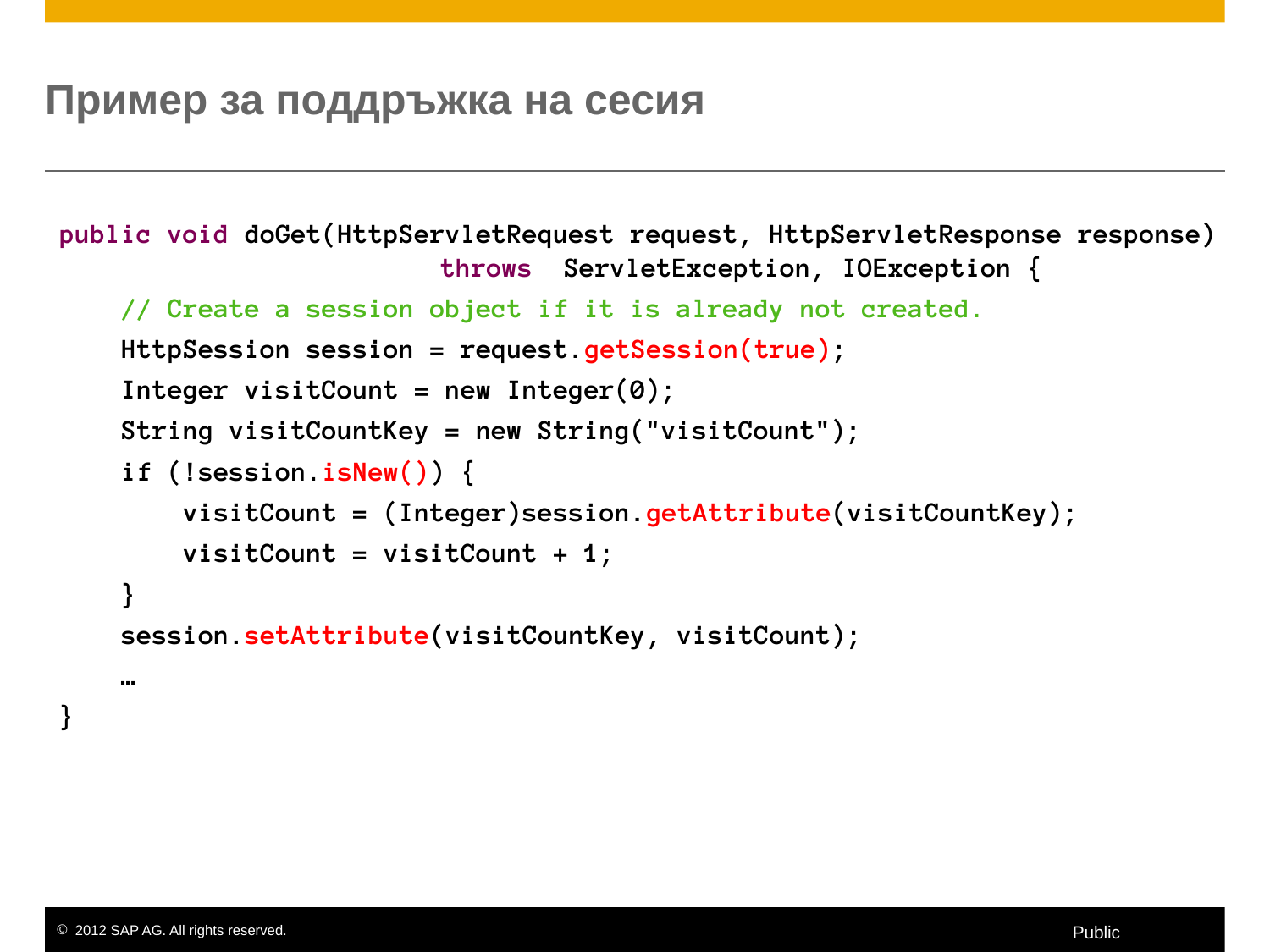

# Пример за поддръжка на сесия
public void doGet(HttpServletRequest request, HttpServletResponse response) 			throws  ServletException, IOException {
    // Create a session object if it is already not created.
    HttpSession session = request.getSession(true);
    Integer visitCount = new Integer(0);
    String visitCountKey = new String("visitCount");
    if (!session.isNew()) {
        visitCount = (Integer)session.getAttribute(visitCountKey);
        visitCount = visitCount + 1;
    }
    session.setAttribute(visitCountKey, visitCount);
    …
}